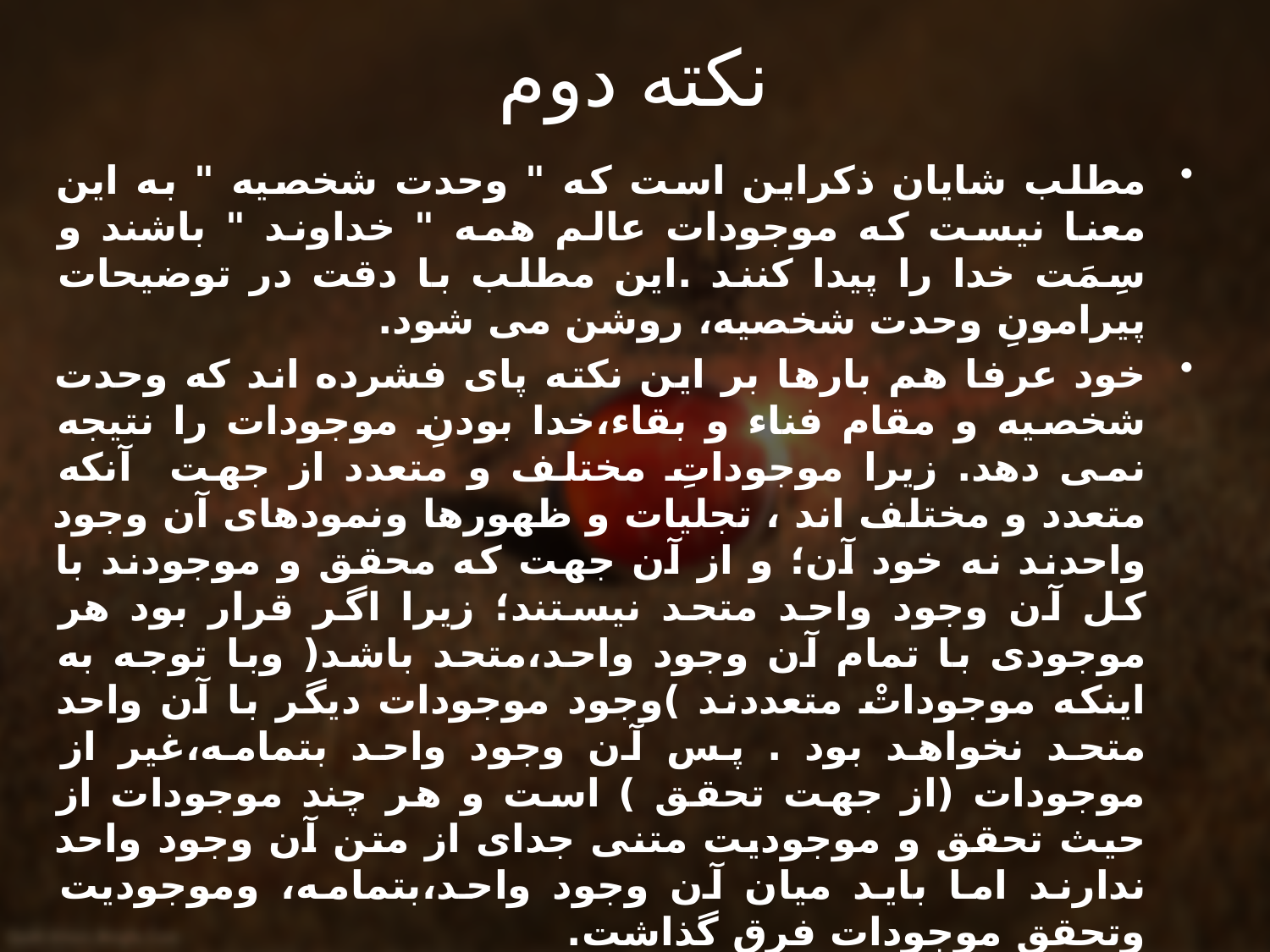

# نکته دوم
مطلب شايان ذکراين است که " وحدت شخصيه " به اين معنا نيست که موجودات عالم همه " خداوند " باشند و سِمَت خدا را پيدا کنند .اين مطلب با دقت در توضيحات پيرامونِ وحدت شخصيه، روشن می شود.
خود عرفا هم بارها بر اين نکته پای فشرده اند که وحدت شخصيه و مقام فناء و بقاء،خدا بودنِ موجودات را نتيجه نمی دهد. زيرا موجوداتِ مختلف و متعدد از جهت  آنکه متعدد و مختلف اند ، تجليات و ظهورها ونمودهای آن وجود واحدند نه خود آن؛ و از آن جهت که محقق و موجودند با کل آن وجود واحد متحد نيستند؛ زيرا اگر قرار بود هر موجودی با تمام آن وجود واحد،متحد باشد( وبا توجه به اينکه موجوداتْ متعددند )وجود موجودات ديگر با آن واحد متحد نخواهد بود . پس آن وجود واحد بتمامه،غير از موجودات (از جهت تحقق ) است و هر چند موجودات از حيث تحقق و موجوديت متنی جدای از متن آن وجود واحد ندارند اما بايد ميان آن وجود واحد،بتمامه، وموجوديت وتحقق موجودات فرق گذاشت.
بدين ترتيب در عرفان موجودات چه از جهت کثرت و چه از جهت موجوديت از خداوند ممتازند . بدين معنا که کثرت در موجودات (:ظهورات) راه دارد ؛زيرا ظهور وجودند،اما در خداوند نه ونيز خداوند وجود نامحدود دارد ولی موجوداتْ محدودند.